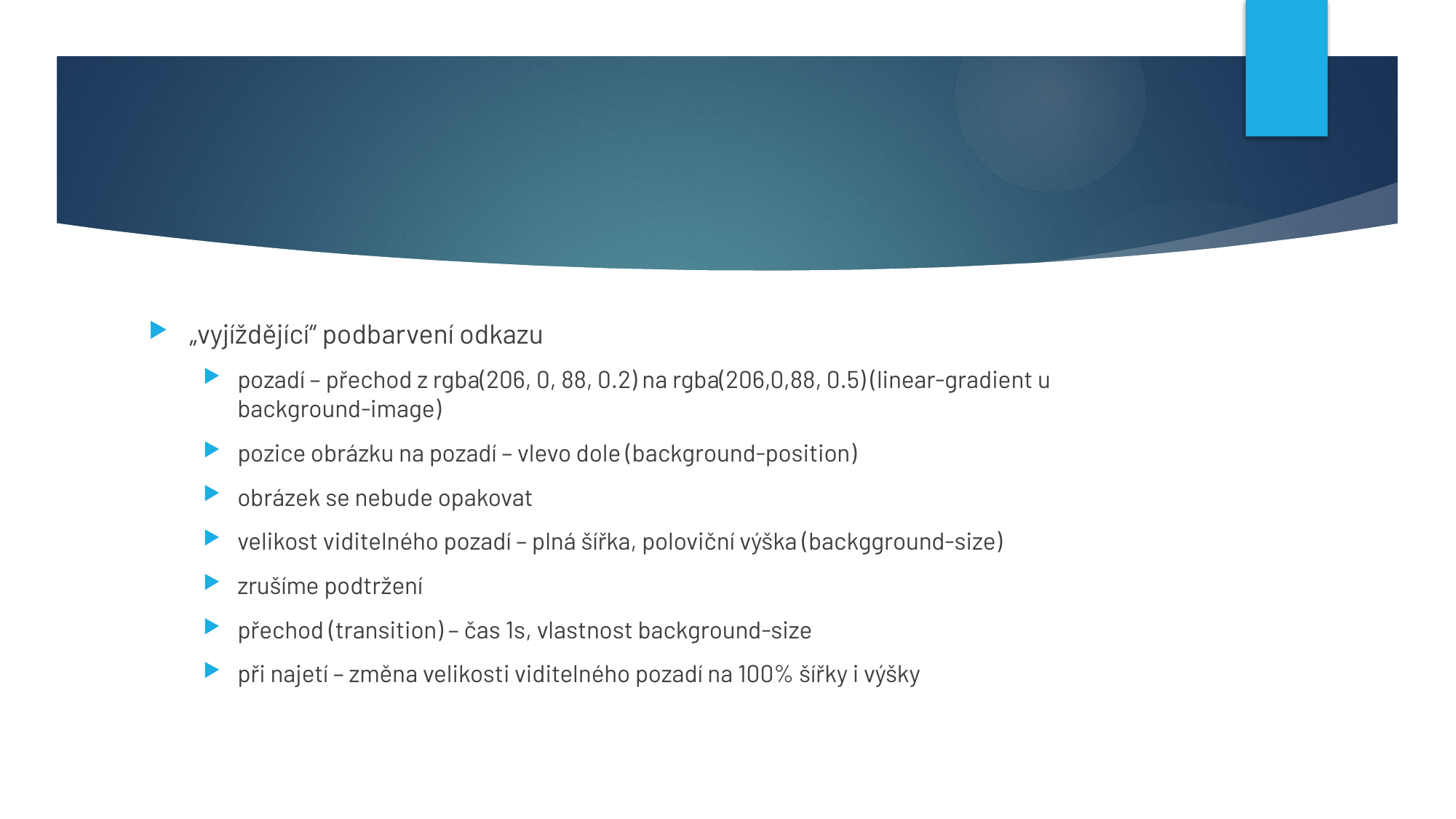

#
„vyjíždějící“ podbarvení odkazu
pozadí – přechod z rgba(206, 0, 88, 0.2) na rgba(206,0,88, 0.5) (linear-gradient u background-image)
pozice obrázku na pozadí – vlevo dole (background-position)
obrázek se nebude opakovat
velikost viditelného pozadí – plná šířka, poloviční výška (backgground-size)
zrušíme podtržení
přechod (transition) – čas 1s, vlastnost background-size
při najetí – změna velikosti viditelného pozadí na 100% šířky i výšky